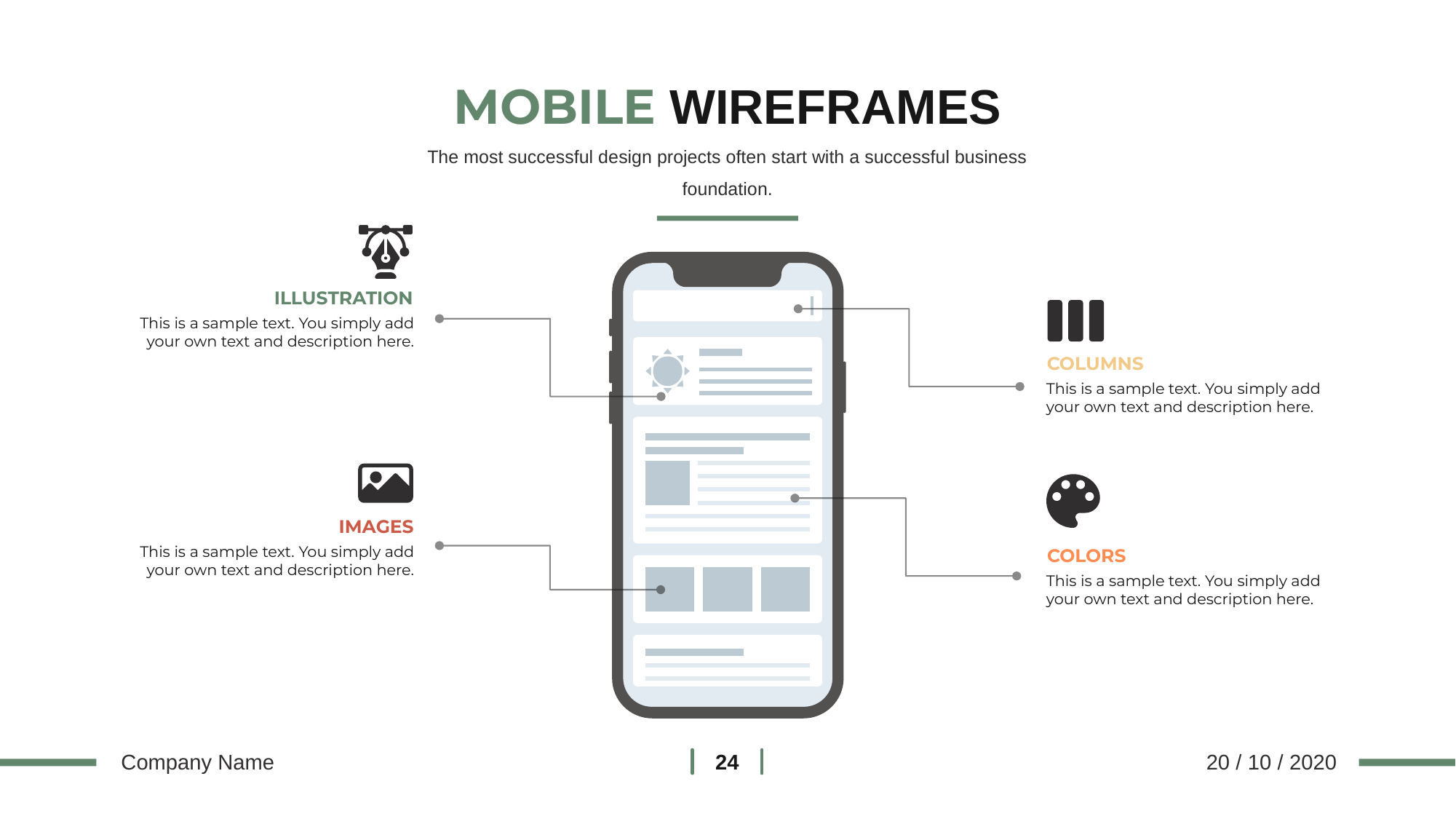

MOBILE WIREFRAMES
The most successful design projects often start with a successful business foundation.

ILLUSTRATION
This is a sample text. You simply add your own text and description here.

COLUMNS
This is a sample text. You simply add your own text and description here.

IMAGES
This is a sample text. You simply add your own text and description here.
COLORS
This is a sample text. You simply add your own text and description here.
Company Name
20 / 10 / 2020